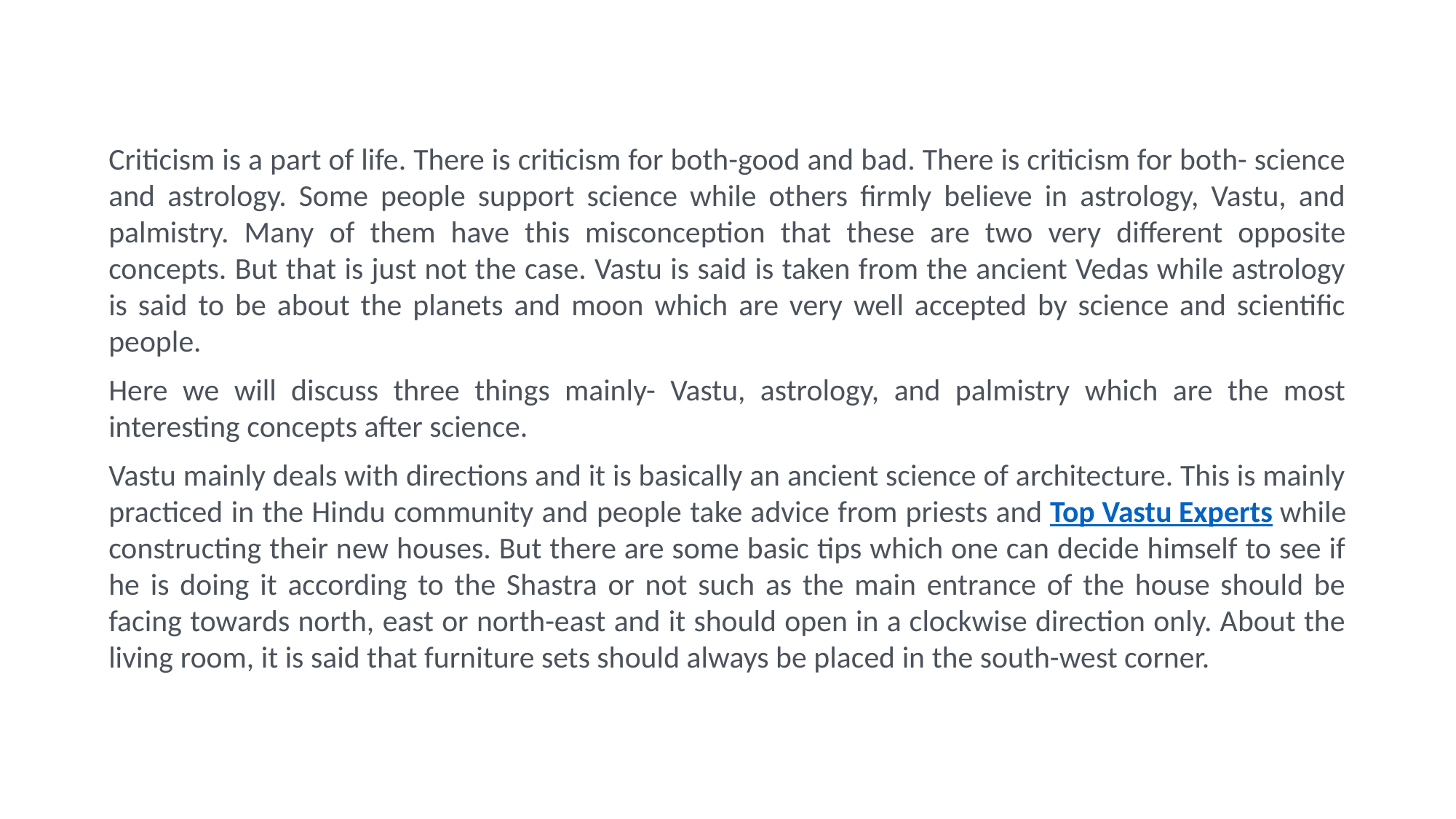

Criticism is a part of life. There is criticism for both-good and bad. There is criticism for both- science and astrology. Some people support science while others firmly believe in astrology, Vastu, and palmistry. Many of them have this misconception that these are two very different opposite concepts. But that is just not the case. Vastu is said is taken from the ancient Vedas while astrology is said to be about the planets and moon which are very well accepted by science and scientific people.
Here we will discuss three things mainly- Vastu, astrology, and palmistry which are the most interesting concepts after science.
Vastu mainly deals with directions and it is basically an ancient science of architecture. This is mainly practiced in the Hindu community and people take advice from priests and Top Vastu Experts while constructing their new houses. But there are some basic tips which one can decide himself to see if he is doing it according to the Shastra or not such as the main entrance of the house should be facing towards north, east or north-east and it should open in a clockwise direction only. About the living room, it is said that furniture sets should always be placed in the south-west corner.